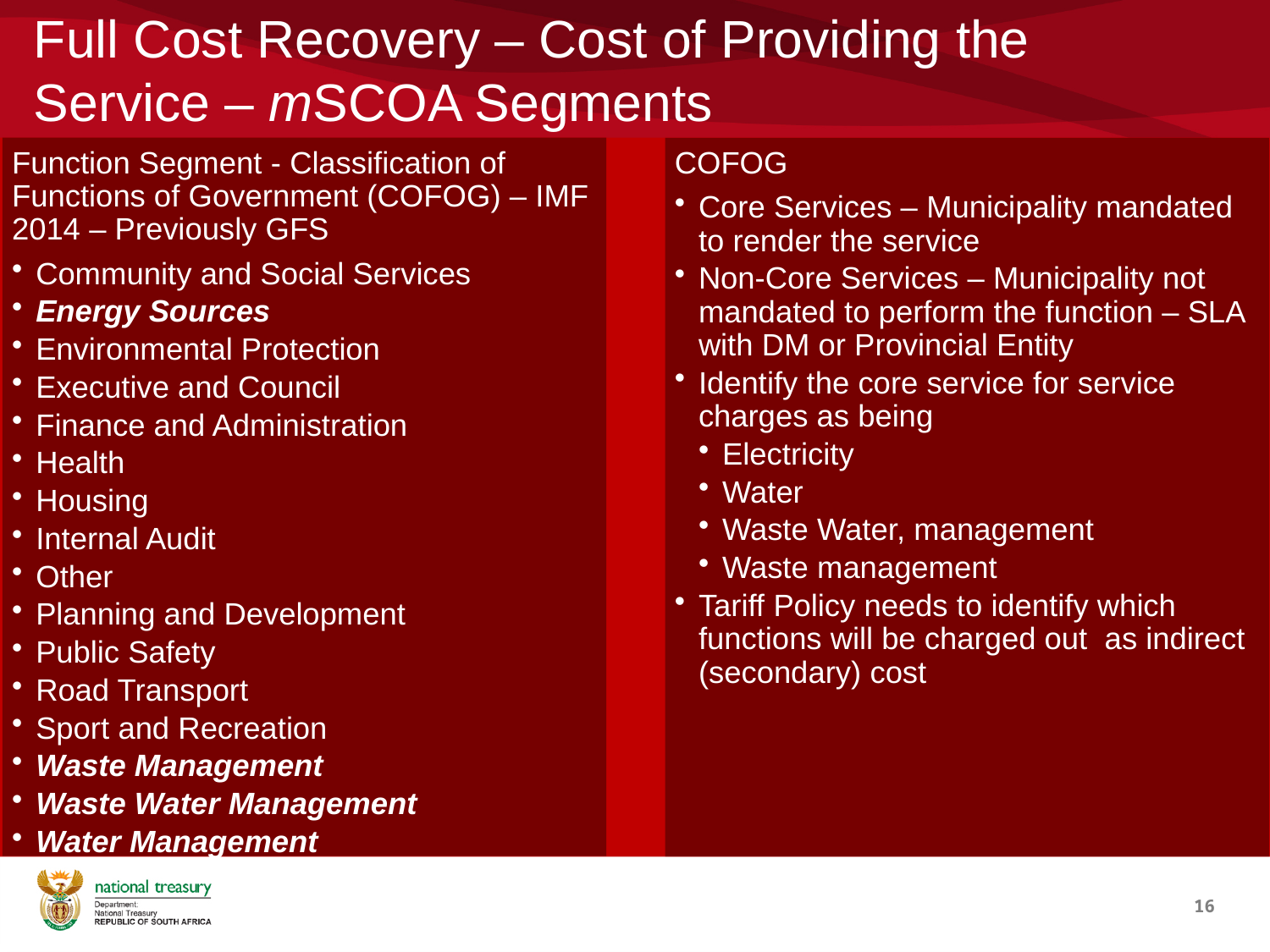

# Full Cost Recovery – Cost of Providing the Service – mSCOA Segments
Function Segment - Classification of Functions of Government (COFOG) – IMF 2014 – Previously GFS
Community and Social Services
Energy Sources
Environmental Protection
Executive and Council
Finance and Administration
Health
Housing
Internal Audit
Other
Planning and Development
Public Safety
Road Transport
Sport and Recreation
Waste Management
Waste Water Management
Water Management

COFOG
Core Services – Municipality mandated to render the service
Non-Core Services – Municipality not mandated to perform the function – SLA with DM or Provincial Entity
Identify the core service for service charges as being
Electricity
Water
Waste Water, management
Waste management
Tariff Policy needs to identify which functions will be charged out  as indirect (secondary) cost

16